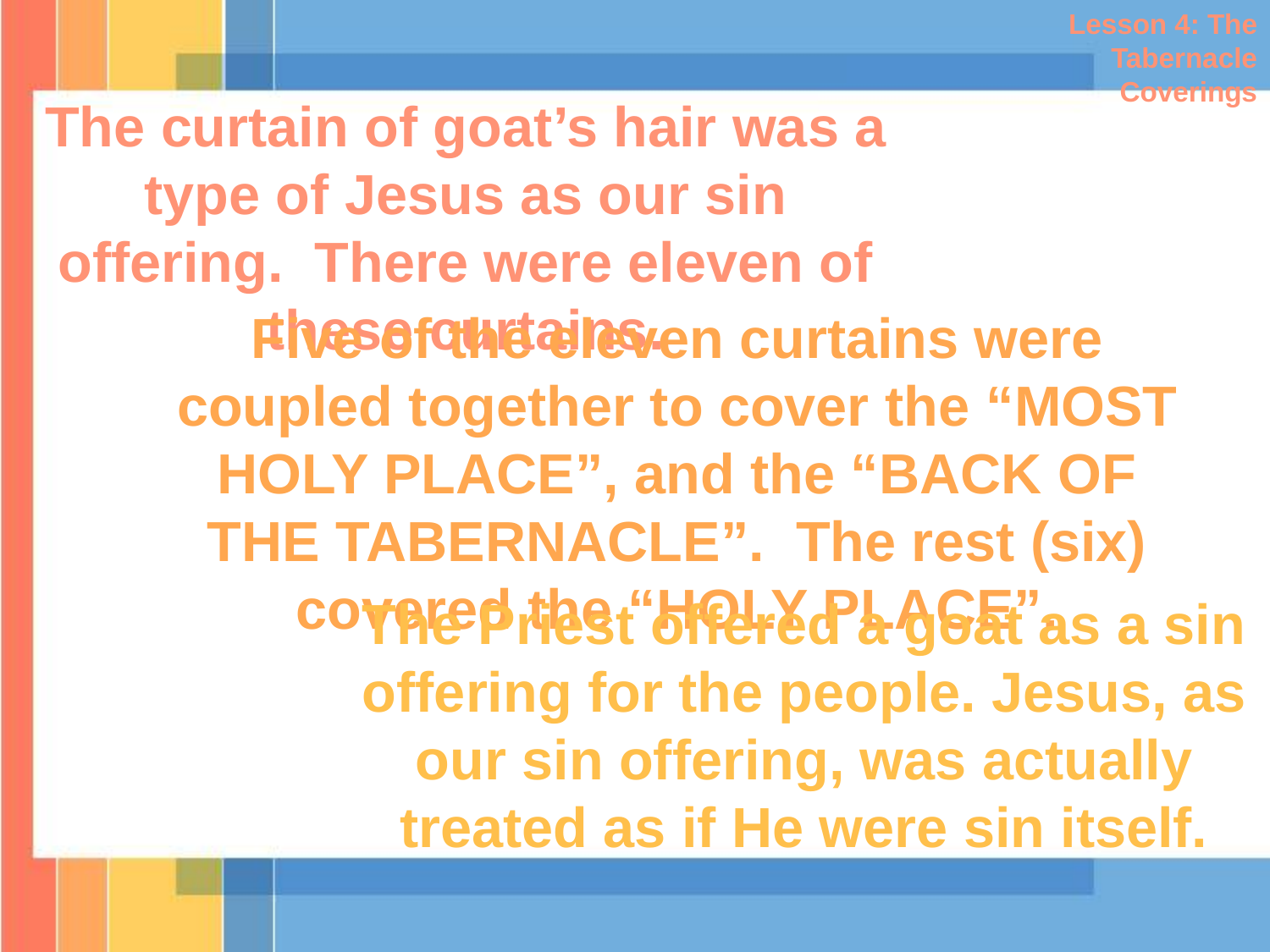

Lesson 4: The Tabernacle Coverings
The curtain of goat’s hair was a type of Jesus as our sin offering.  There were eleven of these curtains.
Five of the eleven curtains were coupled together to cover the “MOST HOLY PLACE”, and the “BACK OF THE TABERNACLE”.  The rest (six) covered the “HOLY PLACE”.
The Priest offered a goat as a sin offering for the people. Jesus, as our sin offering, was actually treated as if He were sin itself.